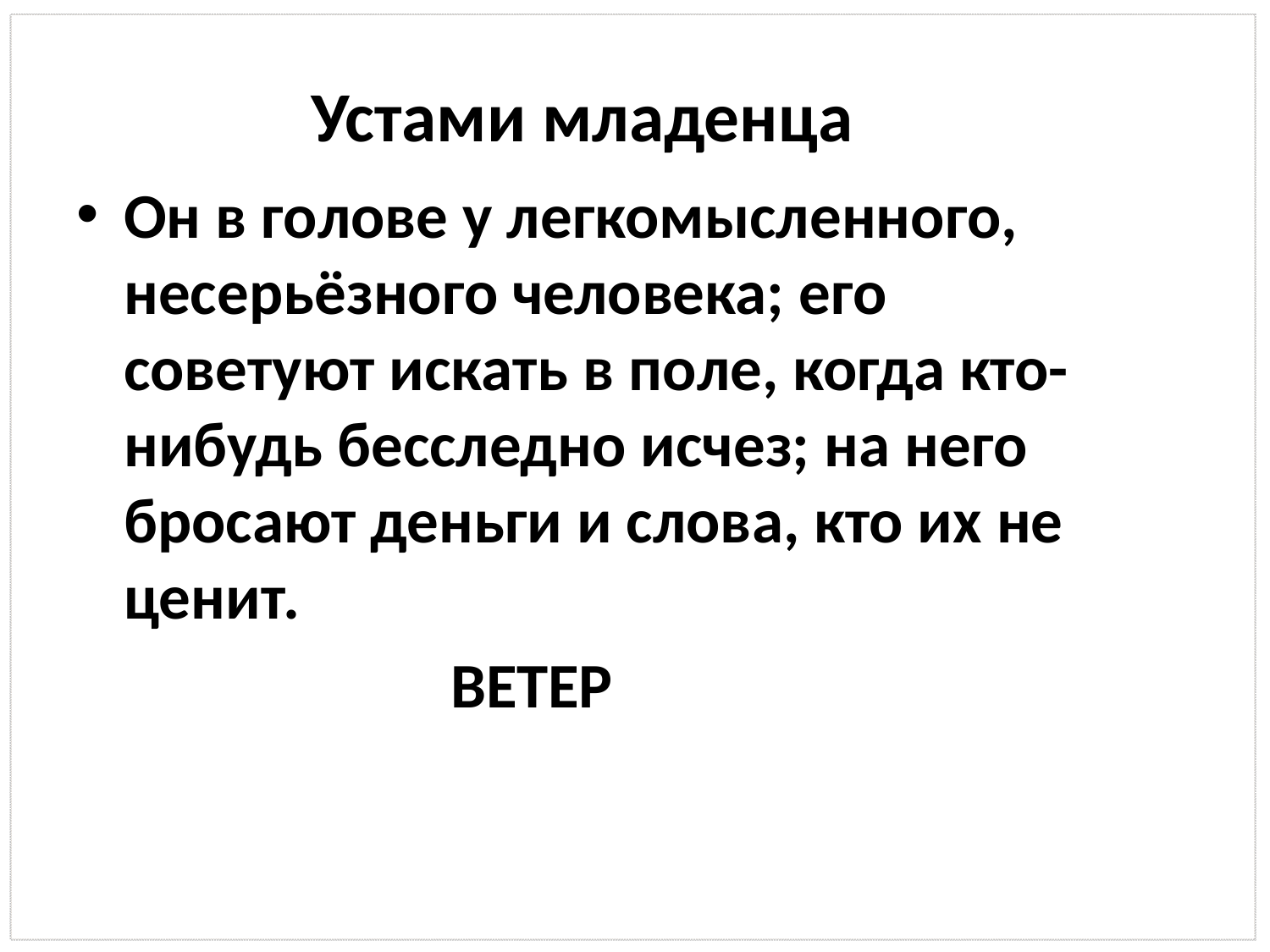

# Устами младенца
Он в голове у легкомысленного, несерьёзного человека; его советуют искать в поле, когда кто-нибудь бесследно исчез; на него бросают деньги и слова, кто их не ценит.
                          ВЕТЕР